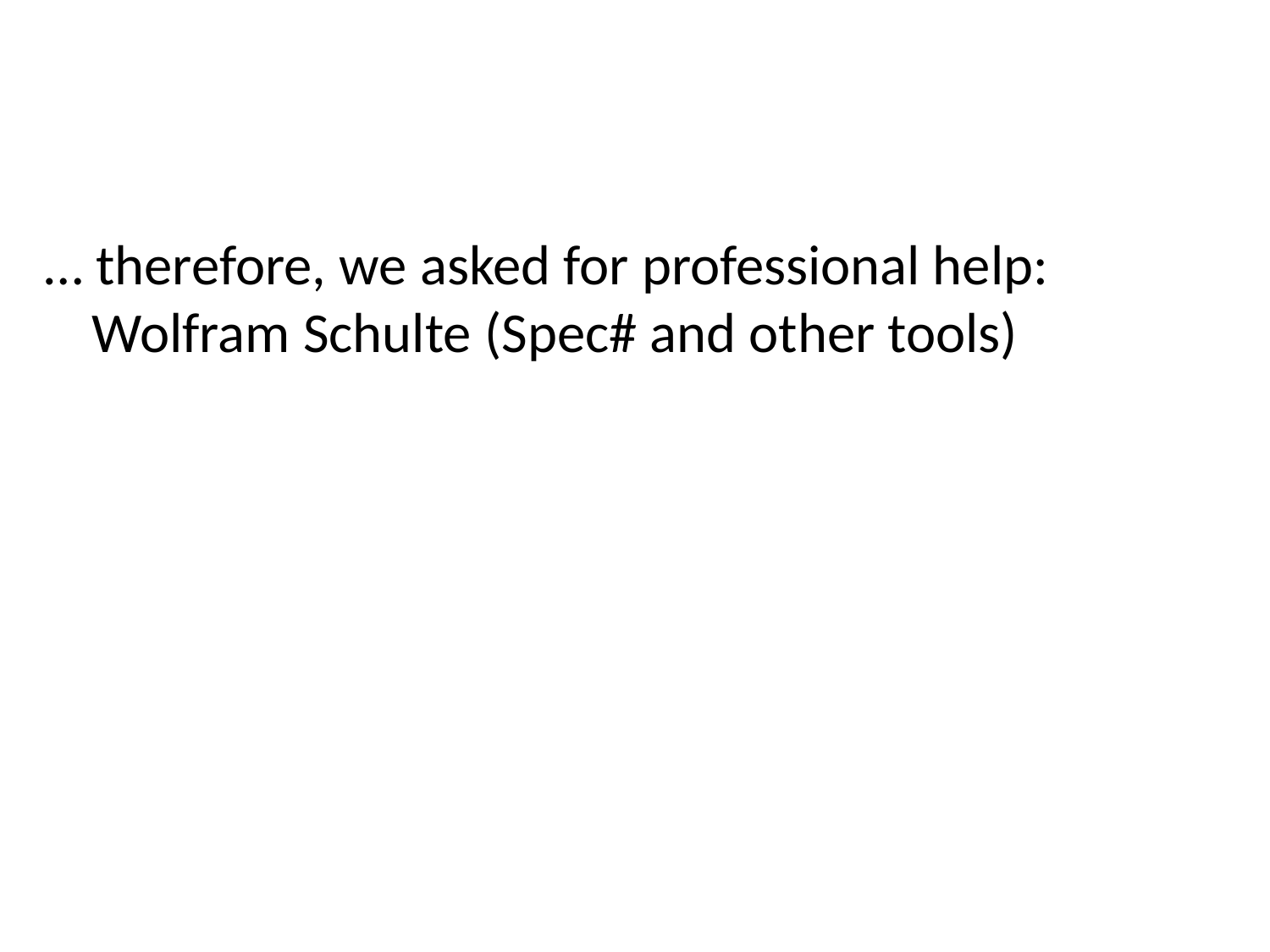

… therefore, we asked for professional help: Wolfram Schulte (Spec# and other tools)